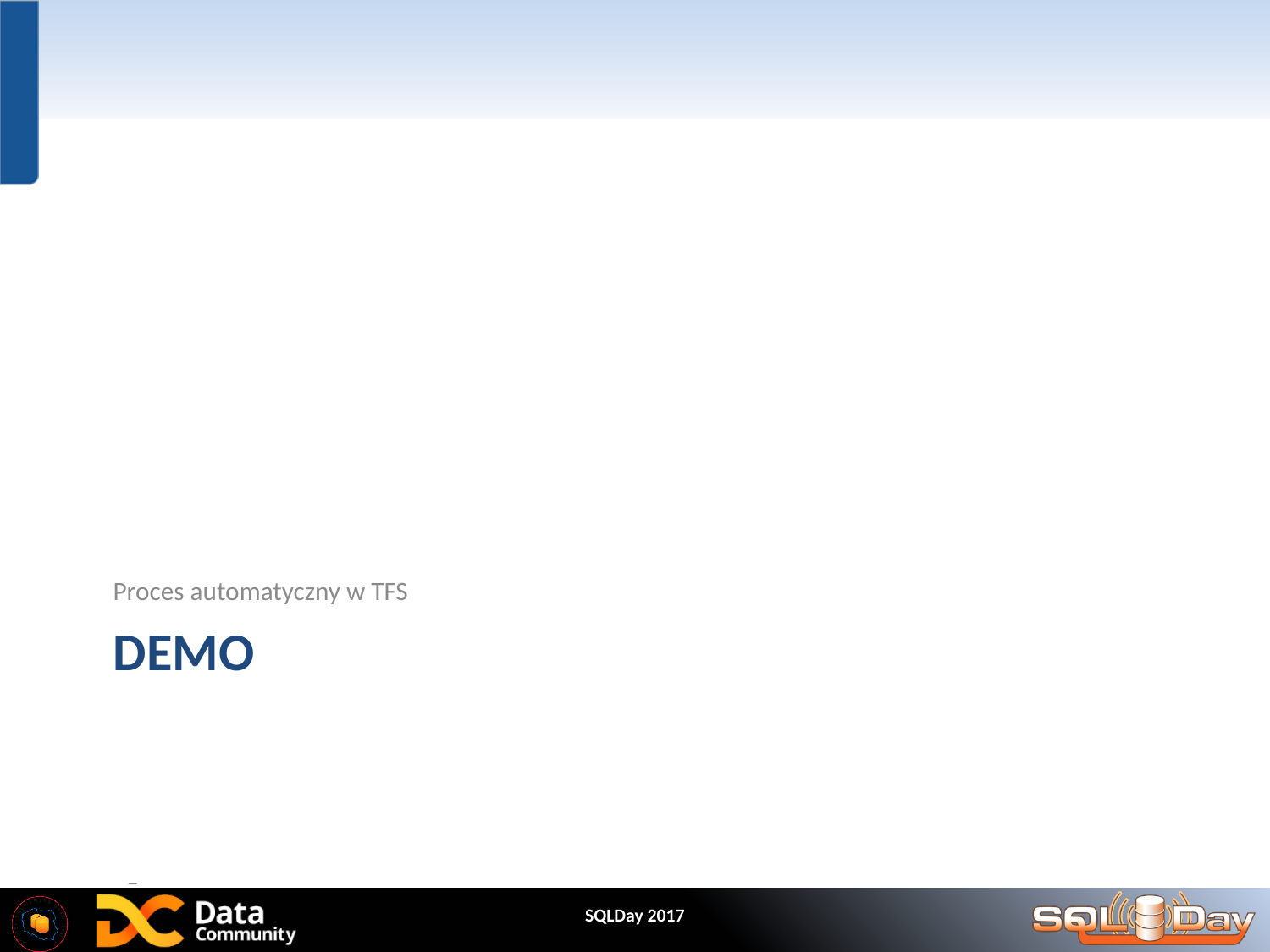

Proces automatyczny w TFS
# DEMO
SQLDay 2017